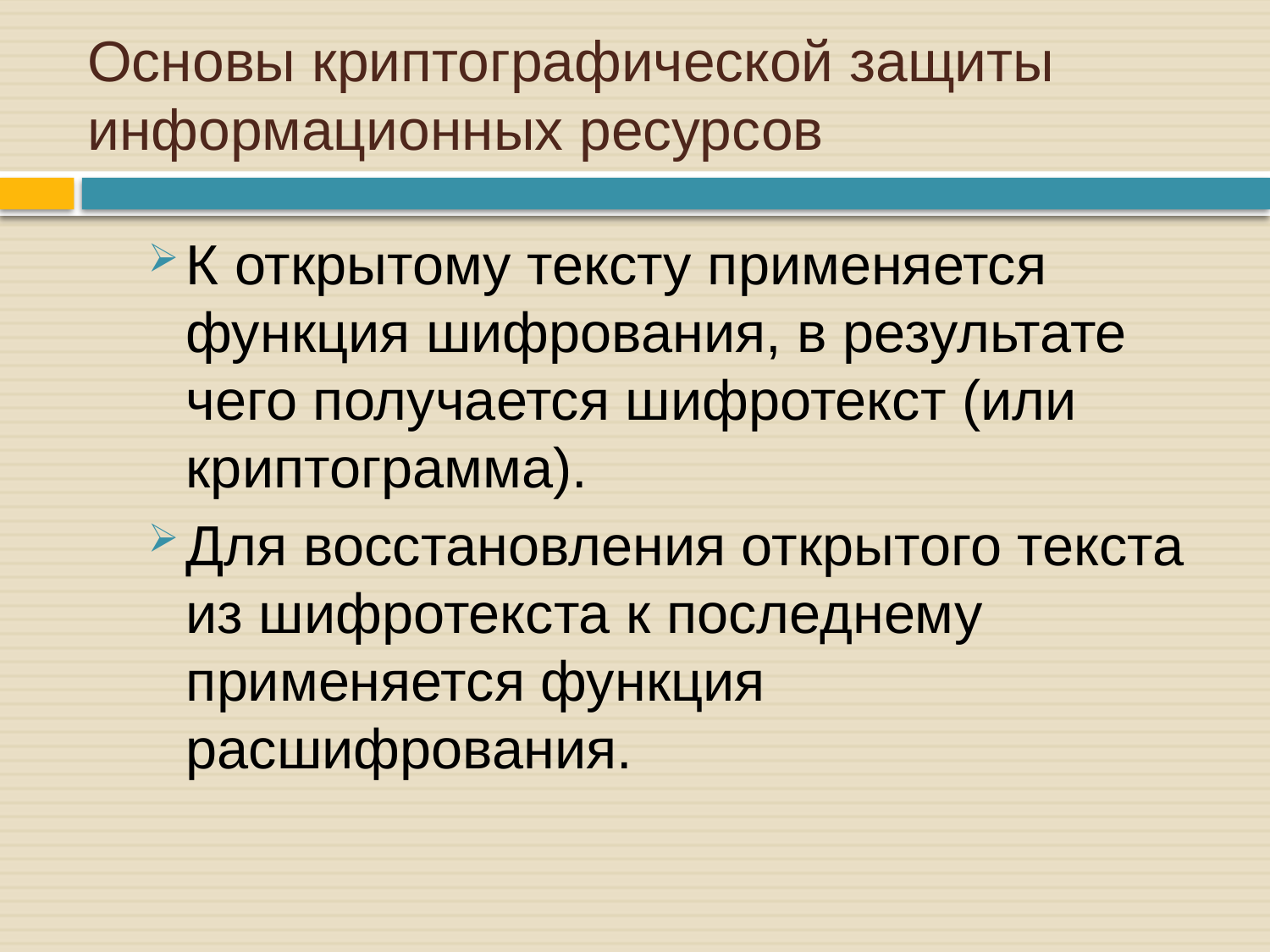

# Основы криптографической защиты информационных ресурсов
К открытому тексту применяется функция шифрования, в результате чего получается шифротекст (или криптограмма).
Для восстановления открытого текста из шифротекста к последнему применяется функция расшифрования.